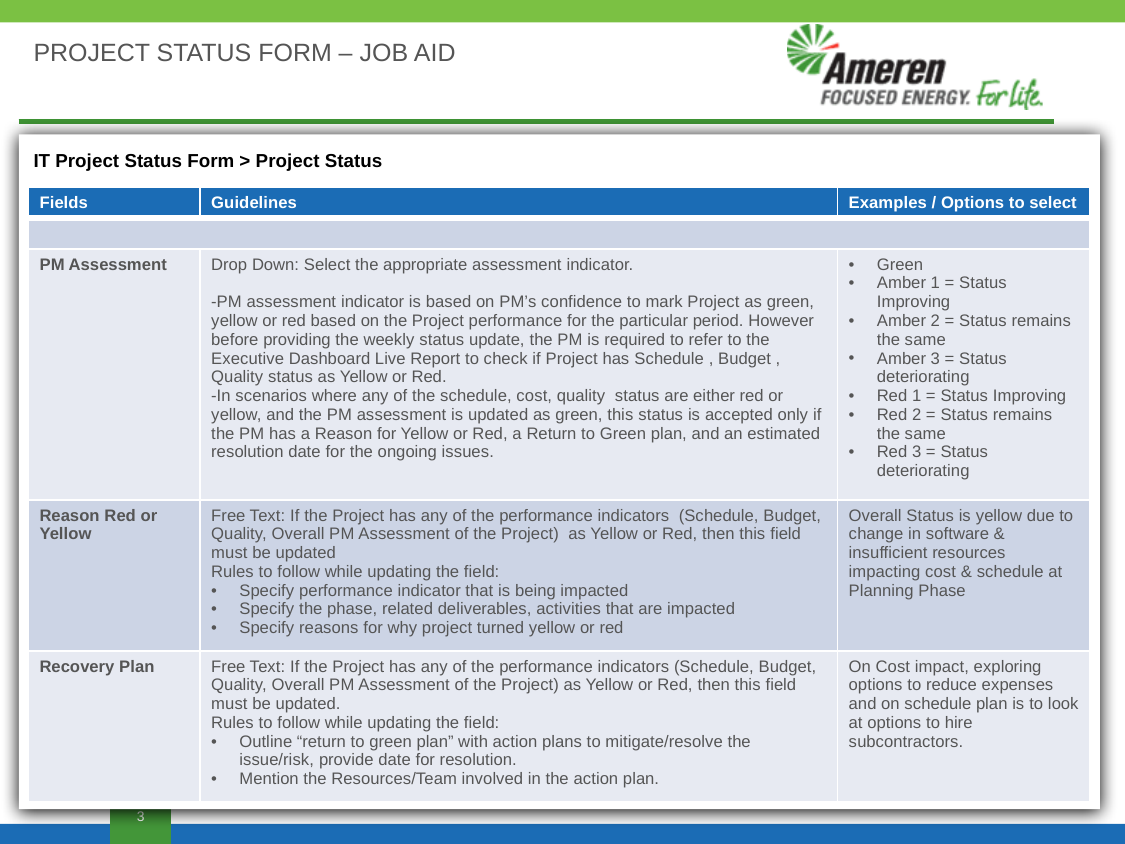

# PROJECT STATUS FORM – JOB AID

IT Project Status Form > Project Status
| Fields | Guidelines | Examples / Options to select |
| --- | --- | --- |
|  |  |  |
| PM Assessment | Drop Down: Select the appropriate assessment indicator. -PM assessment indicator is based on PM’s confidence to mark Project as green, yellow or red based on the Project performance for the particular period. However before providing the weekly status update, the PM is required to refer to the Executive Dashboard Live Report to check if Project has Schedule , Budget , Quality status as Yellow or Red. -In scenarios where any of the schedule, cost, quality status are either red or yellow, and the PM assessment is updated as green, this status is accepted only if the PM has a Reason for Yellow or Red, a Return to Green plan, and an estimated resolution date for the ongoing issues. | Green Amber 1 = Status Improving Amber 2 = Status remains the same Amber 3 = Status deteriorating Red 1 = Status Improving Red 2 = Status remains the same Red 3 = Status deteriorating |
| Reason Red or Yellow | Free Text: If the Project has any of the performance indicators (Schedule, Budget, Quality, Overall PM Assessment of the Project) as Yellow or Red, then this field must be updated Rules to follow while updating the field: Specify performance indicator that is being impacted Specify the phase, related deliverables, activities that are impacted Specify reasons for why project turned yellow or red | Overall Status is yellow due to change in software & insufficient resources impacting cost & schedule at Planning Phase |
| Recovery Plan | Free Text: If the Project has any of the performance indicators (Schedule, Budget, Quality, Overall PM Assessment of the Project) as Yellow or Red, then this field must be updated. Rules to follow while updating the field: Outline “return to green plan” with action plans to mitigate/resolve the issue/risk, provide date for resolution. Mention the Resources/Team involved in the action plan. | On Cost impact, exploring options to reduce expenses and on schedule plan is to look at options to hire subcontractors. |
3